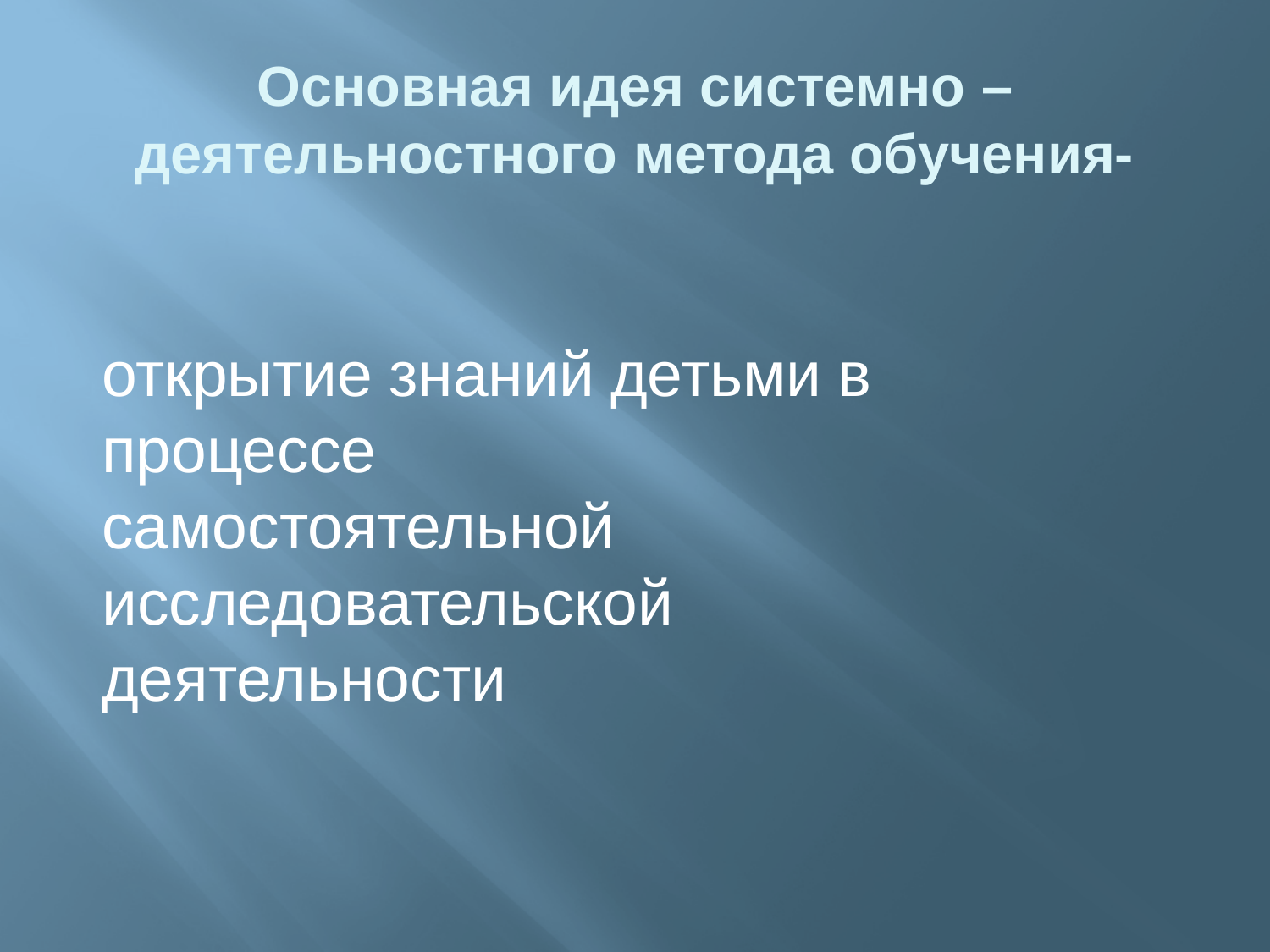

# Основная идея системно – деятельностного метода обучения-
открытие знаний детьми в процессе
самостоятельной исследовательской
деятельности